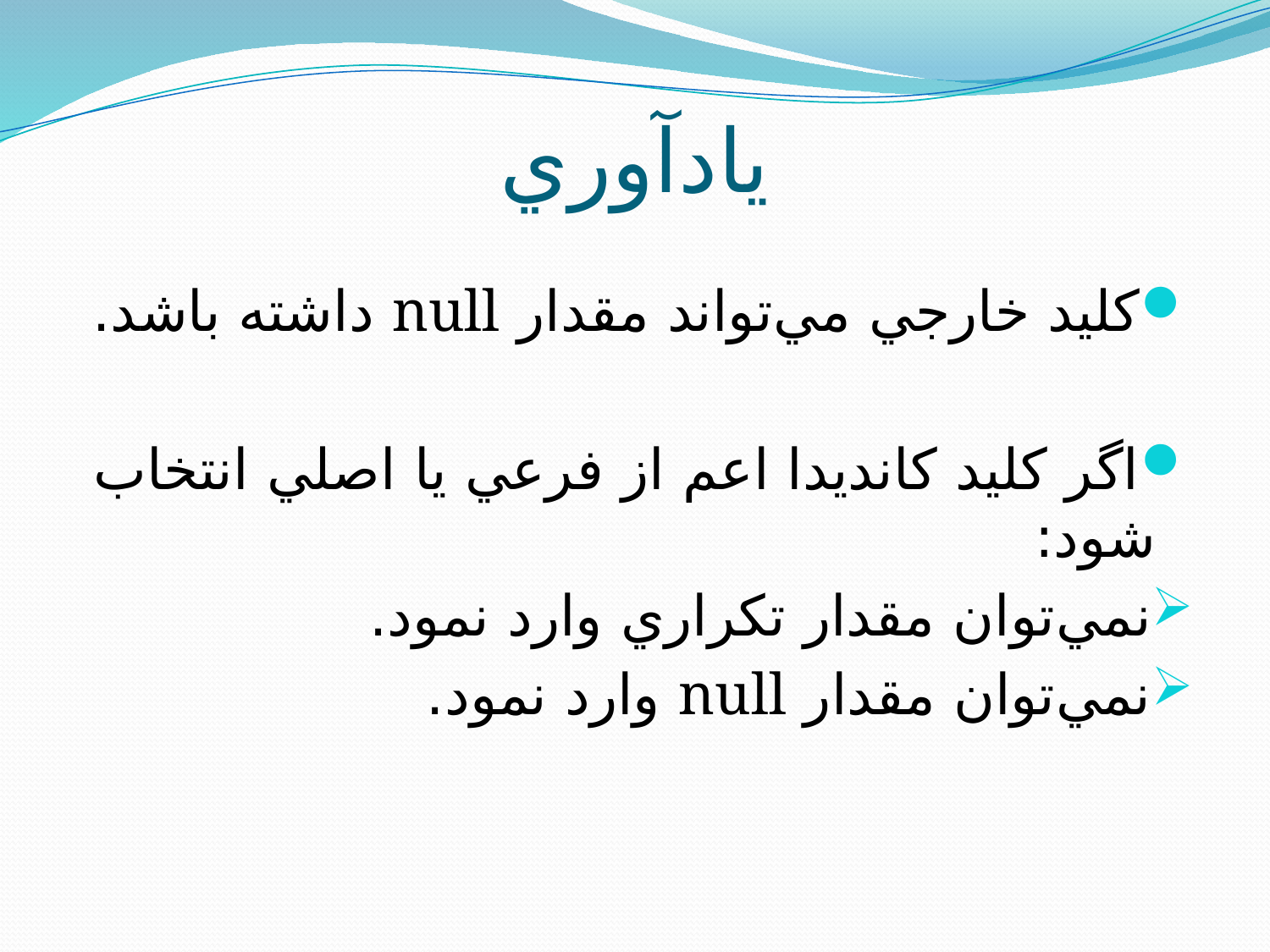

# يادآوري
کليد خارجي مي‌تواند مقدار null داشته باشد.

اگر کليد کانديدا اعم از فرعي يا اصلي انتخاب شود:
نمي‌توان مقدار تکراري وارد نمود.
نمي‌توان مقدار null وارد نمود.